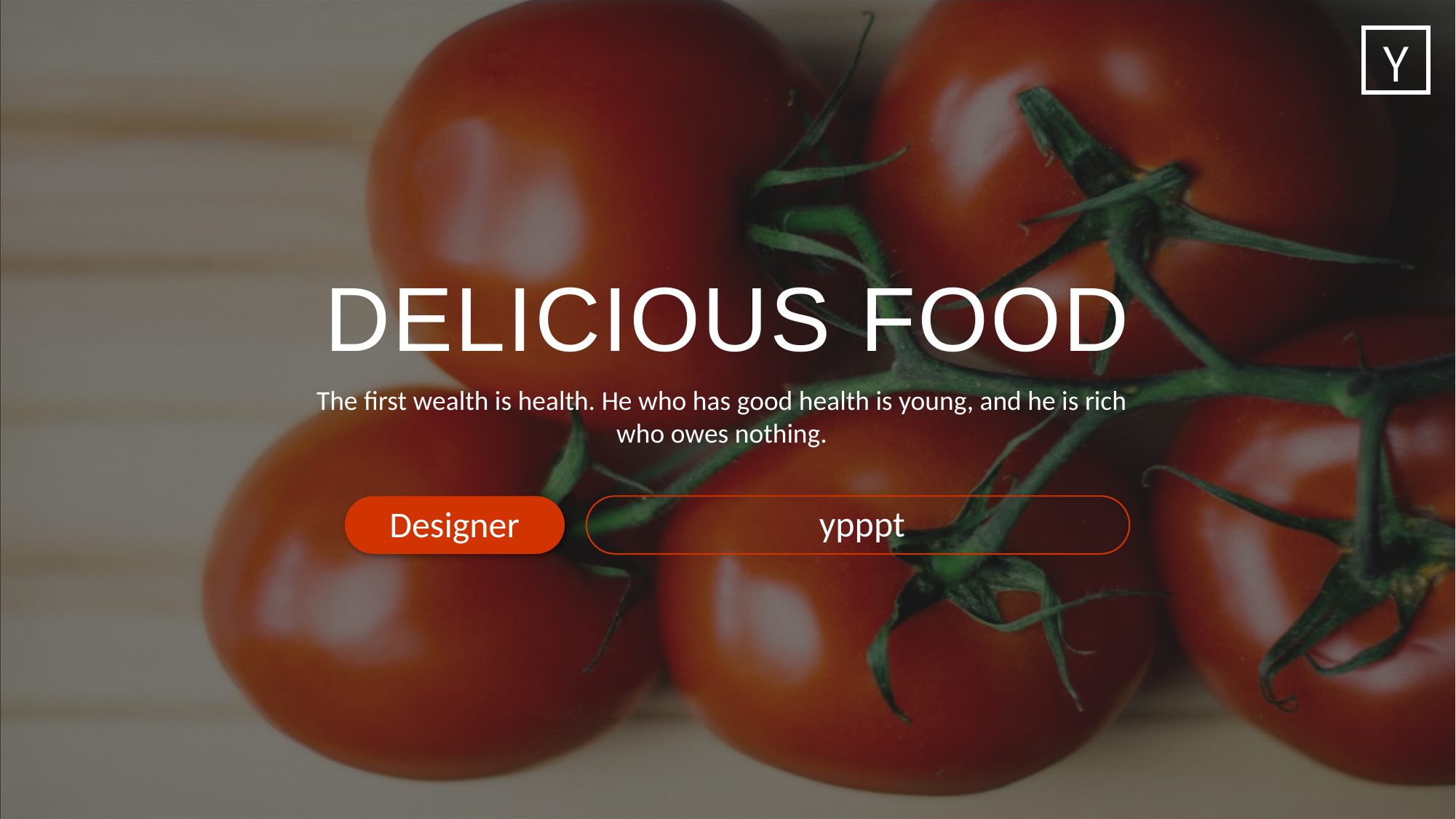

Y
DELICIOUS FOOD
The first wealth is health. He who has good health is young, and he is rich who owes nothing.
 ypppt

Designer